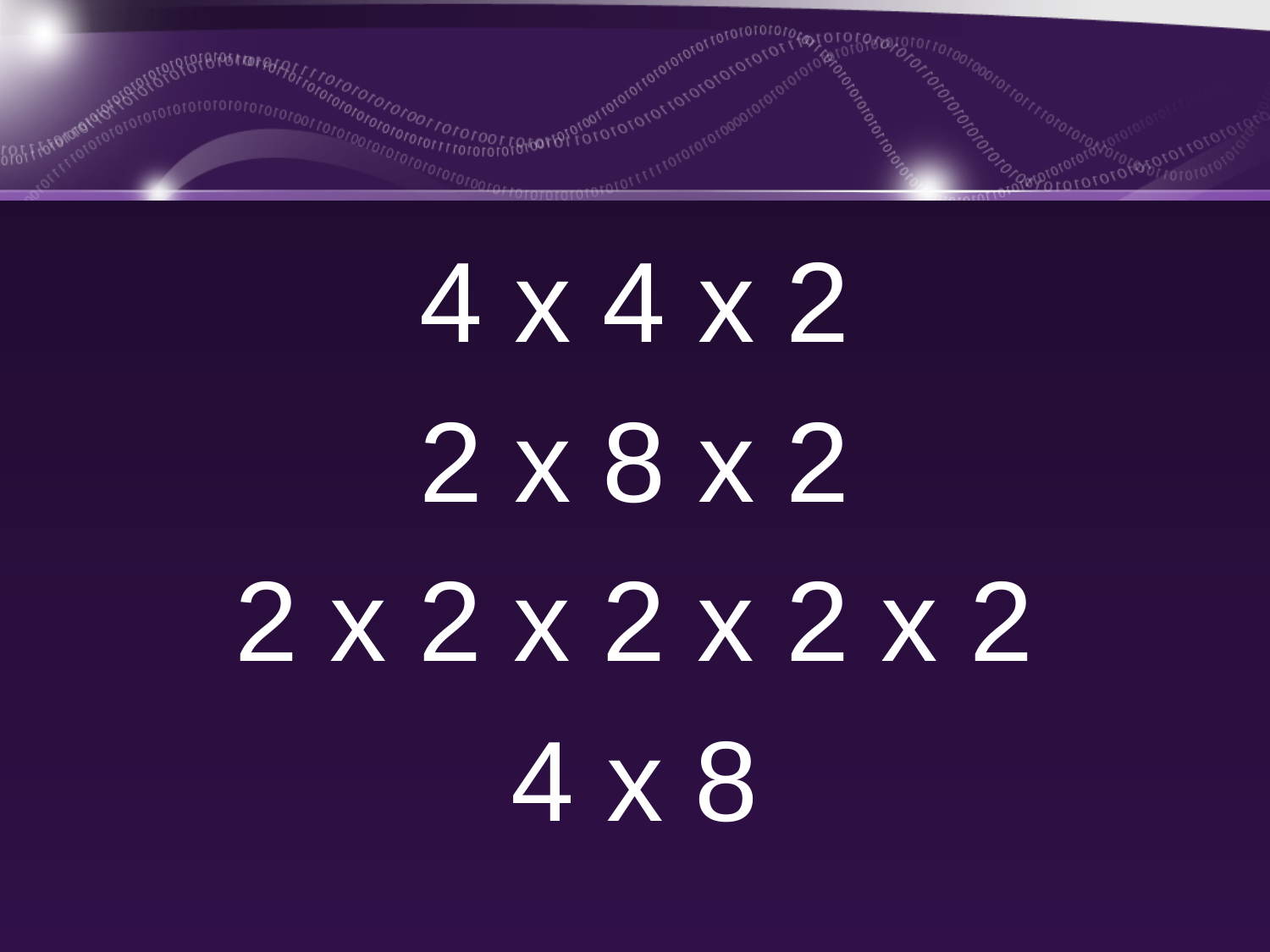

4 x 4 x 2
2 x 8 x 2
2 x 2 x 2 x 2 x 2
4 x 8